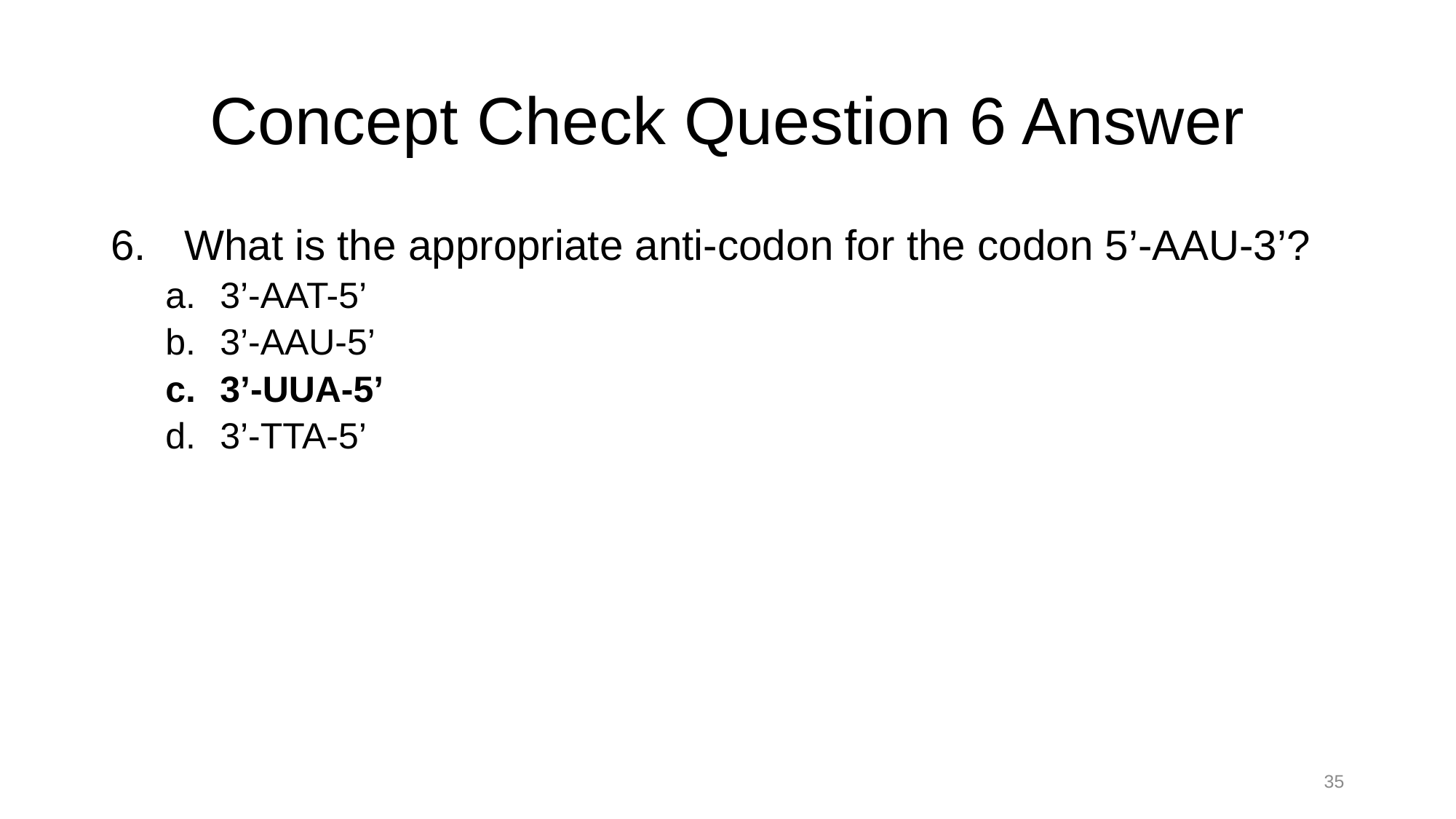

# Concept Check Question 6 Answer
 What is the appropriate anti-codon for the codon 5’-AAU-3’?
3’-AAT-5’
3’-AAU-5’
3’-UUA-5’
3’-TTA-5’
35